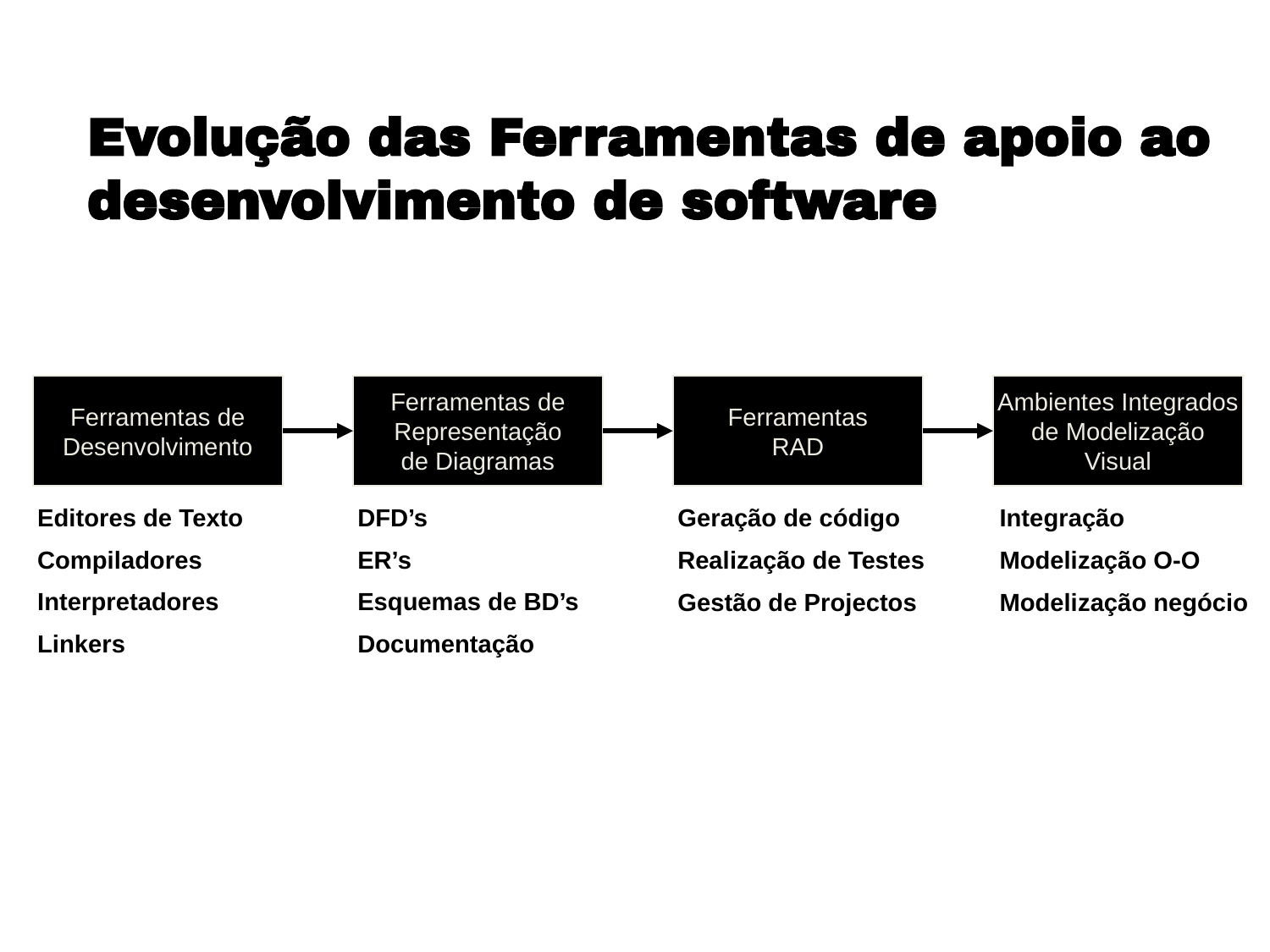

Evolução das Ferramentas de apoio ao desenvolvimento de software
Ferramentas de
Desenvolvimento
Ferramentas de
Representação
de Diagramas
Ferramentas
RAD
Ambientes Integrados
de Modelização
Visual
Editores de Texto
Compiladores
Interpretadores
Linkers
DFD’s
ER’s
Esquemas de BD’s
Documentação
Geração de código
Realização de Testes
Gestão de Projectos
Integração
Modelização O-O
Modelização negócio